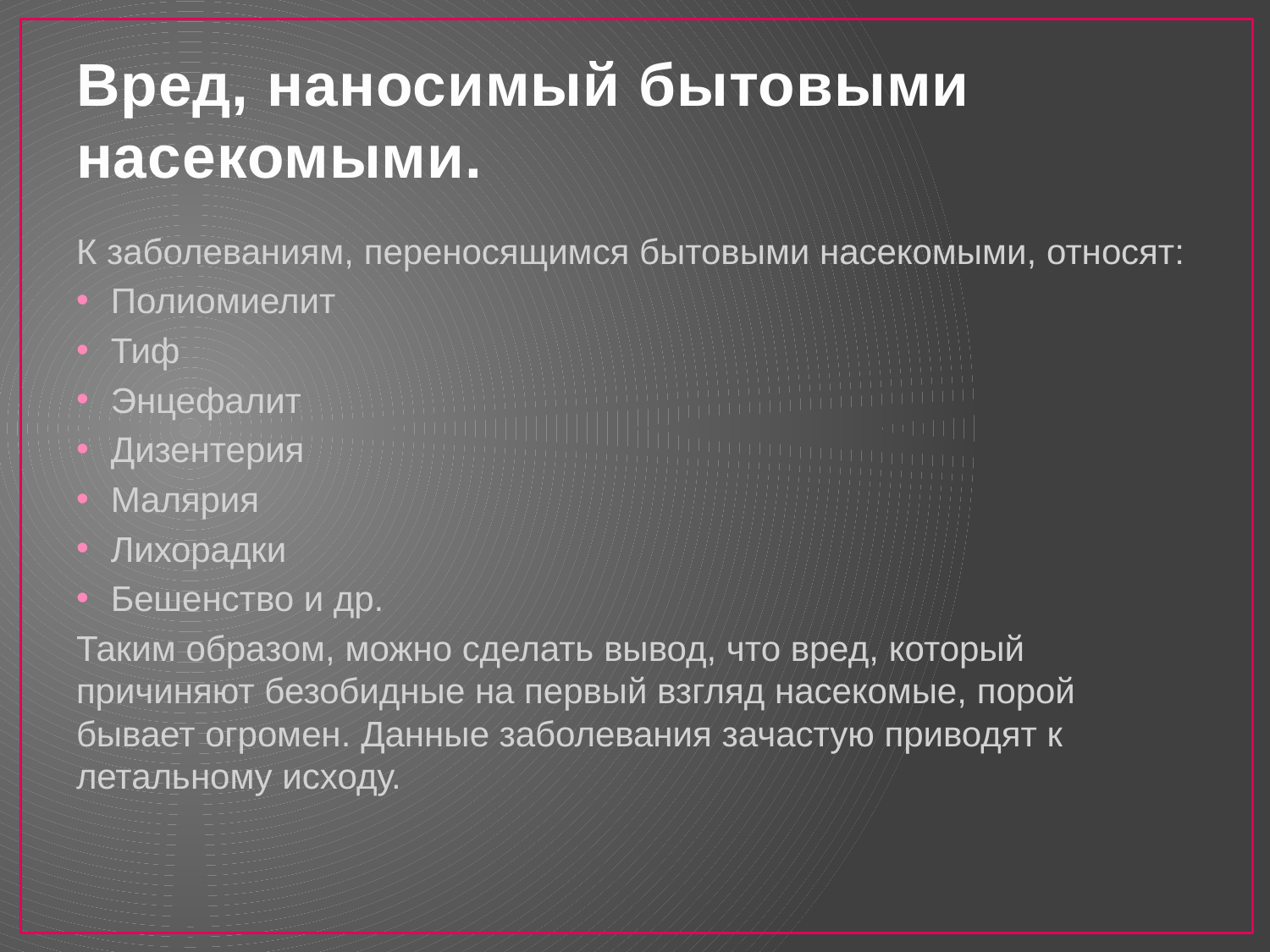

# Вред, наносимый бытовыми насекомыми.
К заболеваниям, переносящимся бытовыми насекомыми, относят:
Полиомиелит
Тиф
Энцефалит
Дизентерия
Малярия
Лихорадки
Бешенство и др.
Таким образом, можно сделать вывод, что вред, который причиняют безобидные на первый взгляд насекомые, порой бывает огромен. Данные заболевания зачастую приводят к летальному исходу.